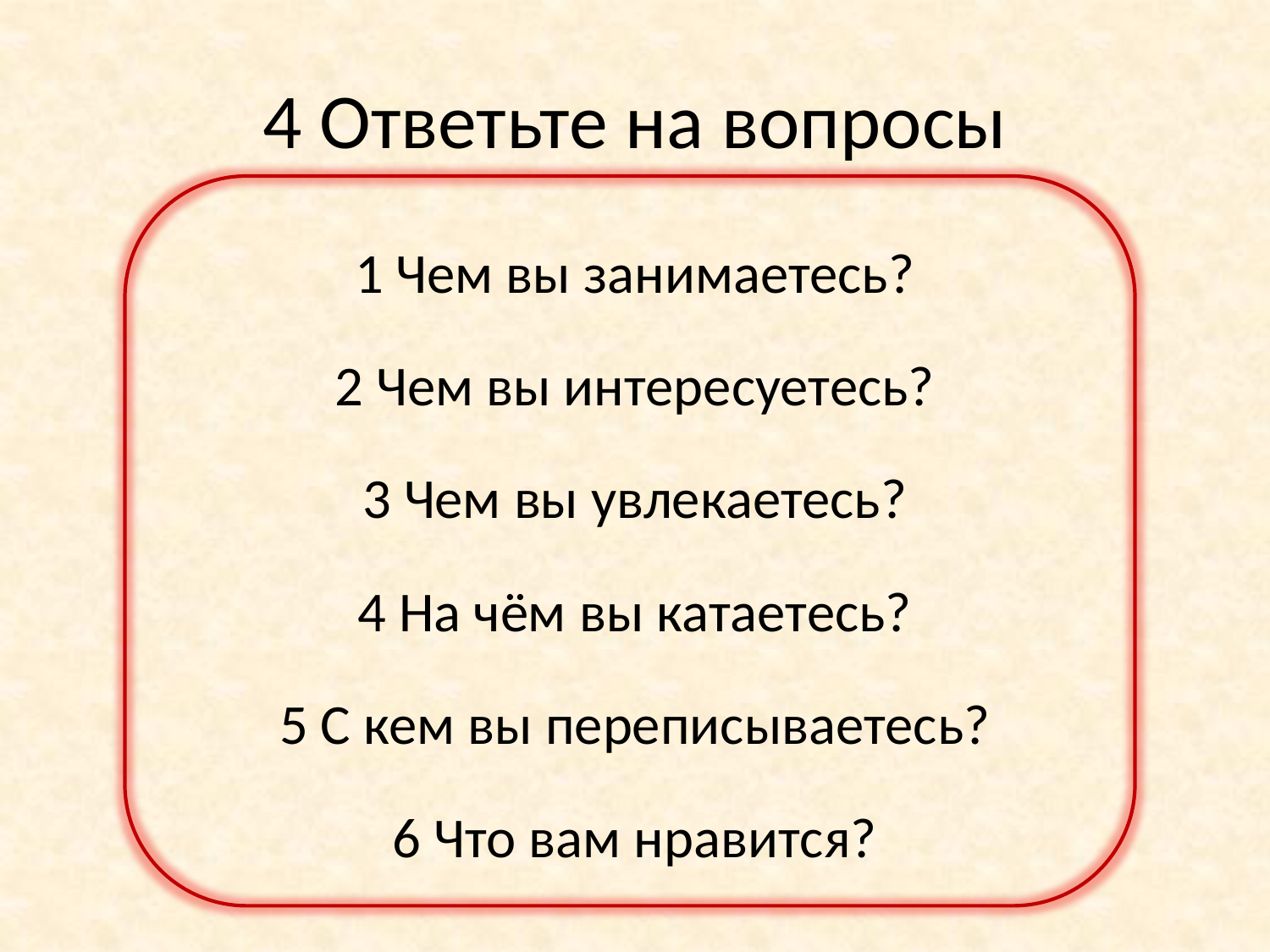

# 4 Ответьте на вопросы

1 Чем вы занимаетесь?
2 Чем вы интересуетесь?
3 Чем вы увлекаетесь?
4 На чём вы катаетесь?
5 С кем вы переписываетесь?
6 Что вам нравится?